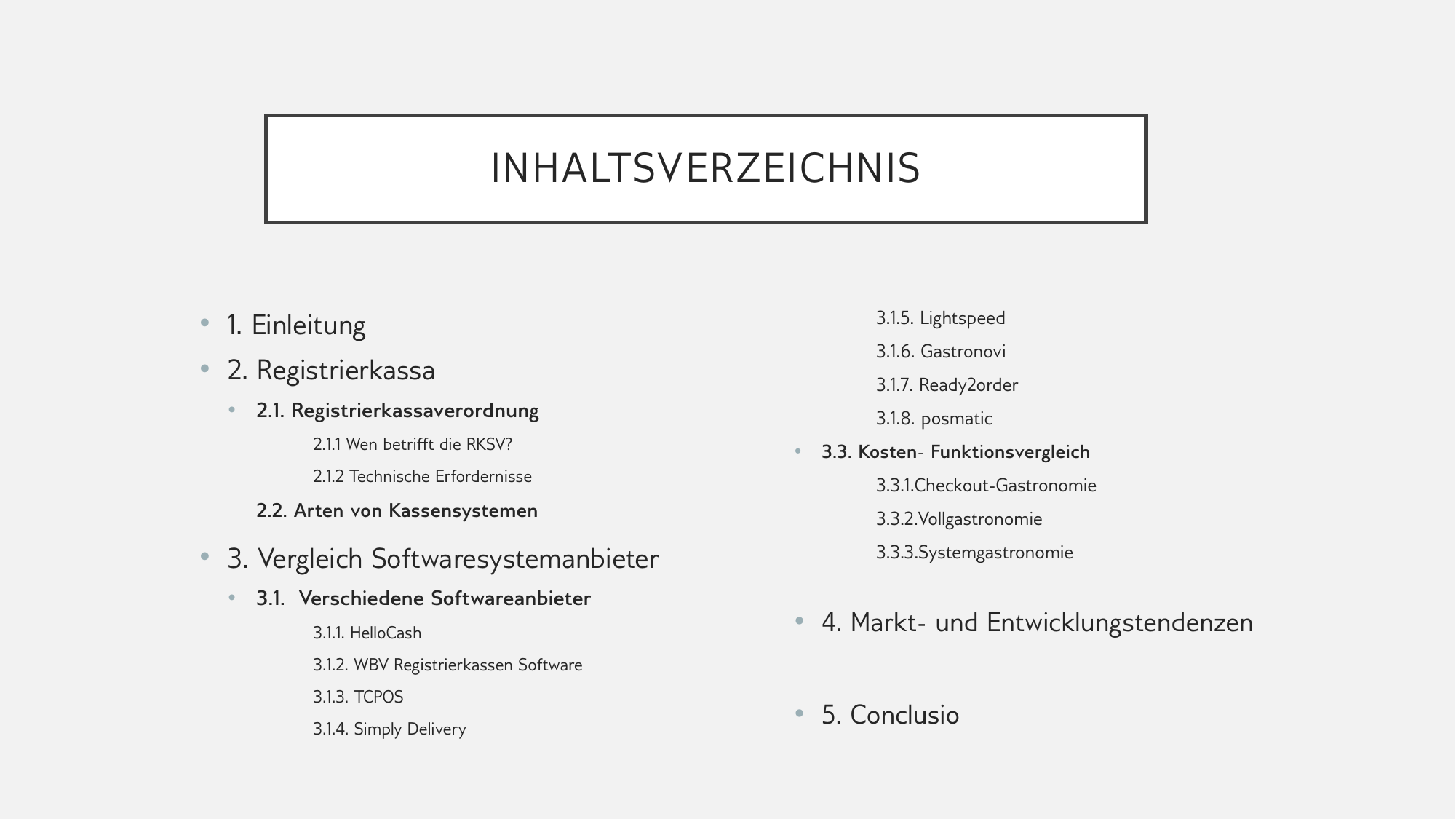

# Inhaltsverzeichnis
1. Einleitung
2. Registrierkassa
2.1. Registrierkassaverordnung
2.1.1 Wen betrifft die RKSV?
2.1.2 Technische Erfordernisse
2.2. Arten von Kassensystemen
3. Vergleich Softwaresystemanbieter
3.1.  Verschiedene Softwareanbieter
3.1.1. HelloCash
3.1.2. WBV Registrierkassen Software
3.1.3. TCPOS
3.1.4. Simply Delivery

3.1.5. Lightspeed
3.1.6. Gastronovi
3.1.7. Ready2order
3.1.8. posmatic
3.3. Kosten- Funktionsvergleich
3.3.1.Checkout-Gastronomie
3.3.2.Vollgastronomie
3.3.3.Systemgastronomie

4. Markt- und Entwicklungstendenzen

5. Conclusio